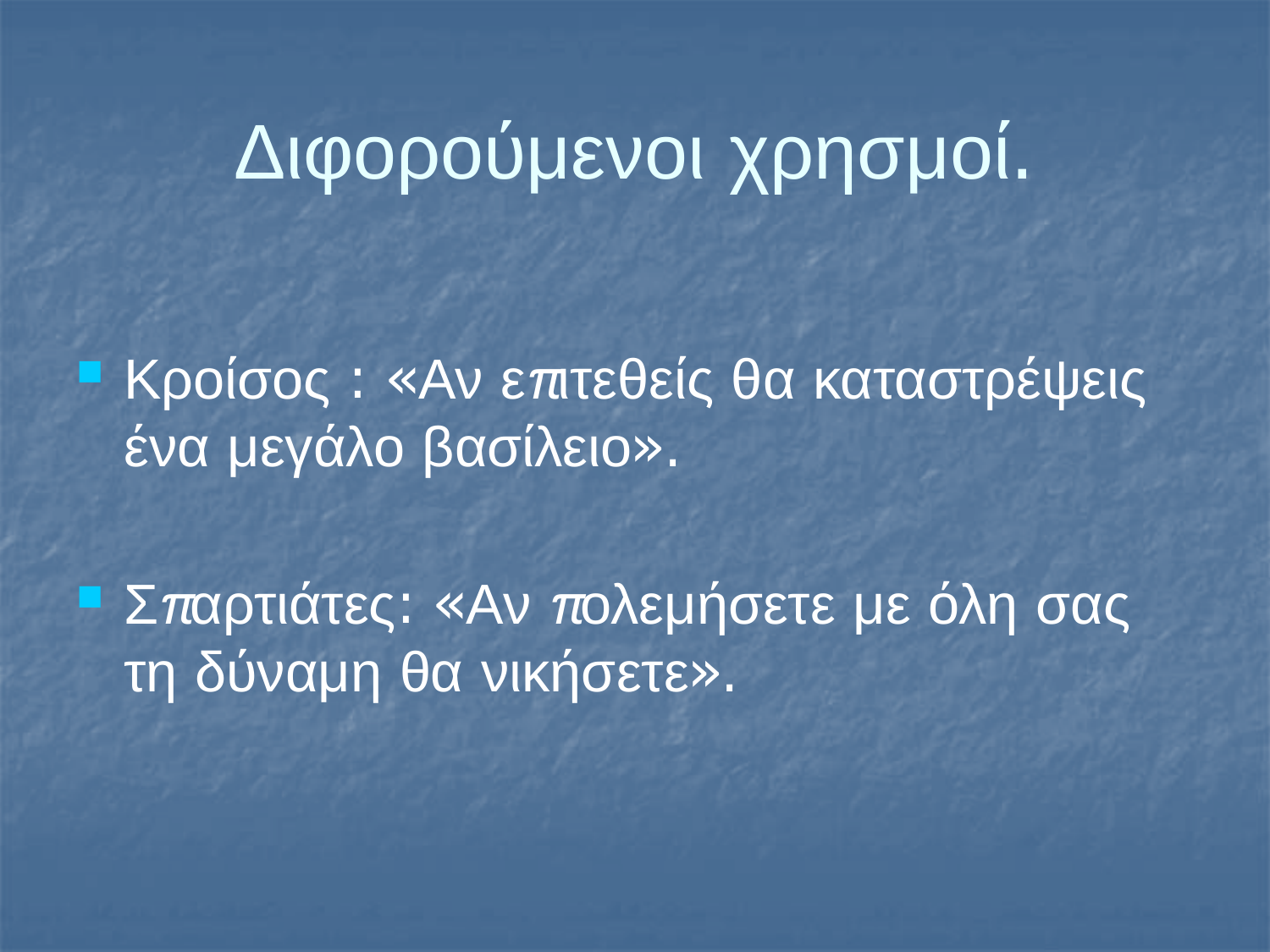

# Διφορούμενοι χρησμοί.
Κροίσος : «Αν επιτεθείς θα καταστρέψεις ένα μεγάλο βασίλειο».

Σπαρτιάτες: «Αν πολεμήσετε με όλη σας τη δύναμη θα νικήσετε».